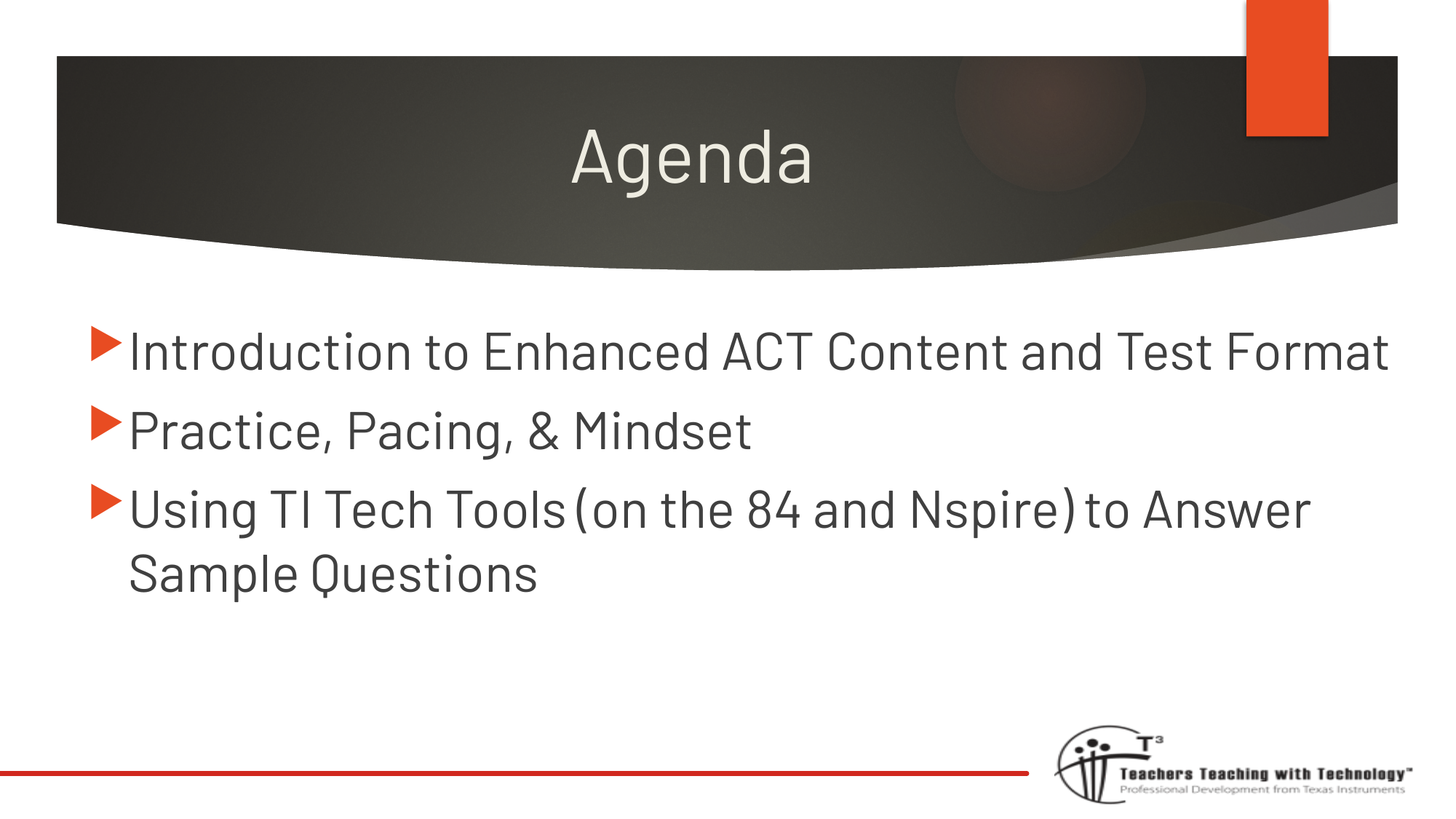

# Agenda
Introduction to Enhanced ACT Content and Test Format
Practice, Pacing, & Mindset
Using TI Tech Tools (on the 84 and Nspire) to Answer Sample Questions